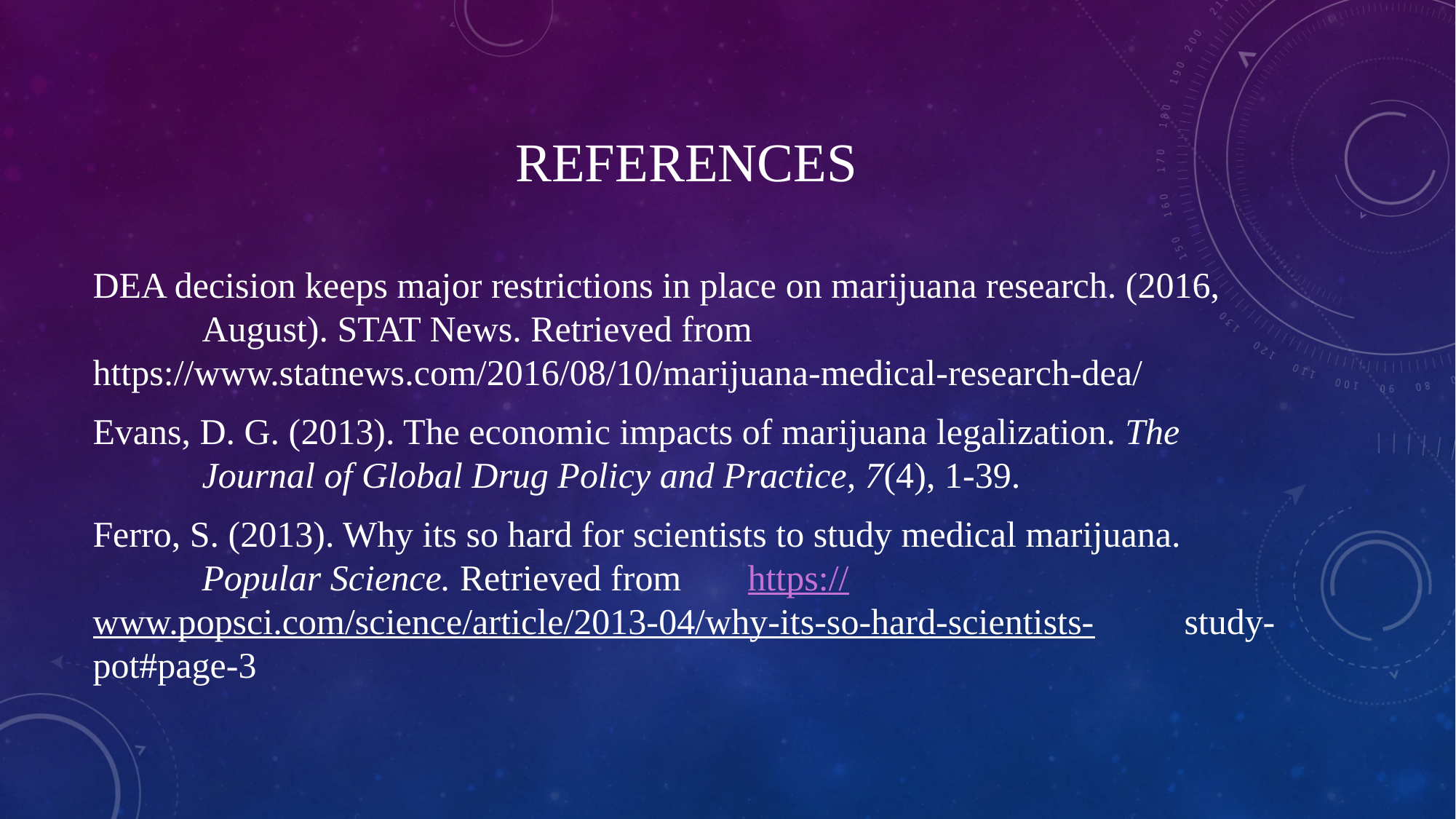

# References
DEA decision keeps major restrictions in place on marijuana research. (2016, 	August). STAT News. Retrieved from 	https://www.statnews.com/2016/08/10/marijuana-medical-research-dea/
Evans, D. G. (2013). The economic impacts of marijuana legalization. The 	Journal of Global Drug Policy and Practice, 7(4), 1-39.
Ferro, S. (2013). Why its so hard for scientists to study medical marijuana. 	Popular Science. Retrieved from 	https://www.popsci.com/science/article/2013-04/why-its-so-hard-scientists-	study-pot#page-3